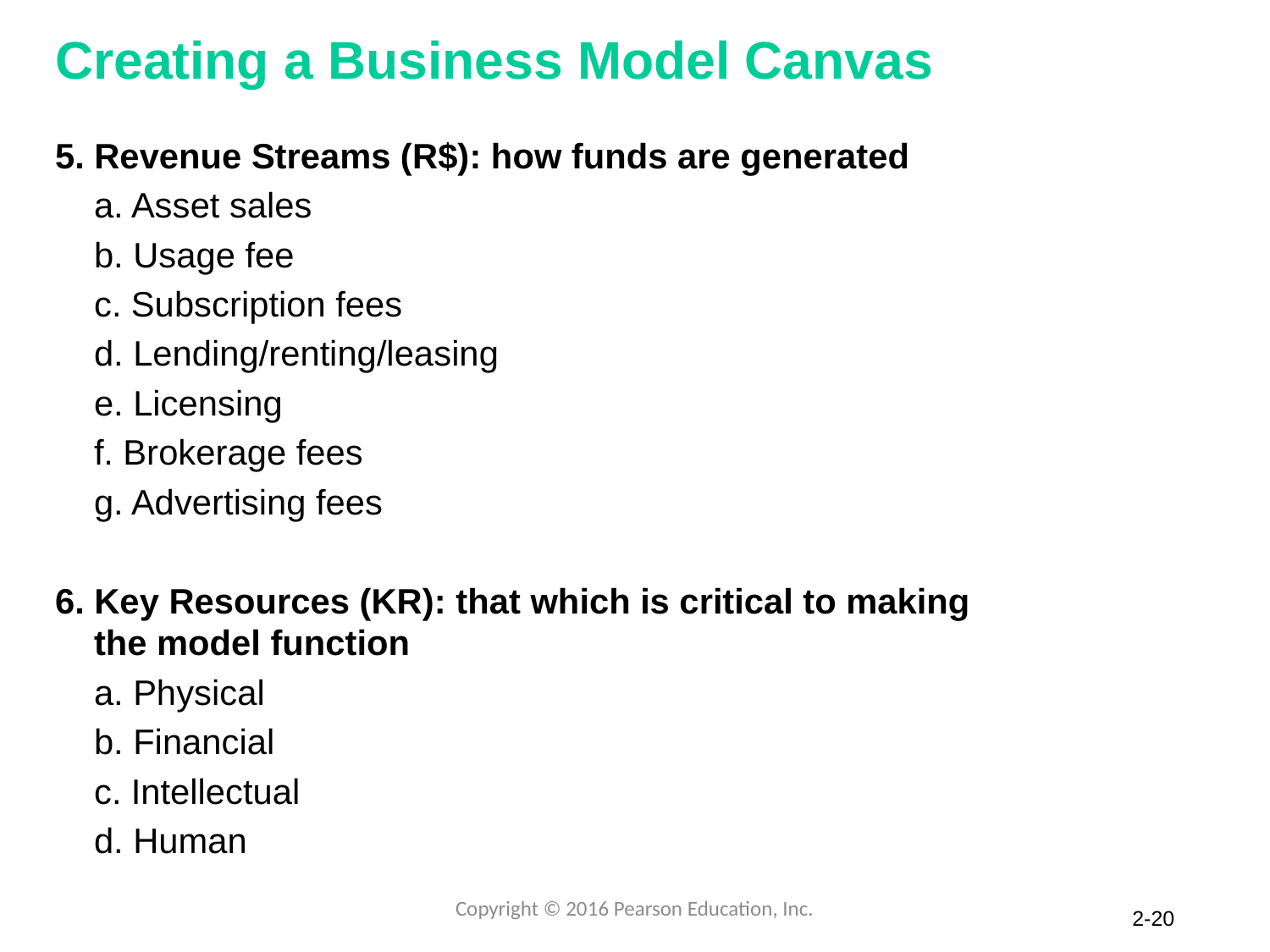

# Creating a Business Model Canvas
5. Revenue Streams (R$): how funds are generated
    a. Asset sales
    b. Usage fee
    c. Subscription fees
    d. Lending/renting/leasing
    e. Licensing
    f. Brokerage fees
    g. Advertising fees

6. Key Resources (KR): that which is critical to making
    the model function
    a. Physical
    b. Financial
    c. Intellectual
    d. Human

Copyright © 2016 Pearson Education, Inc.